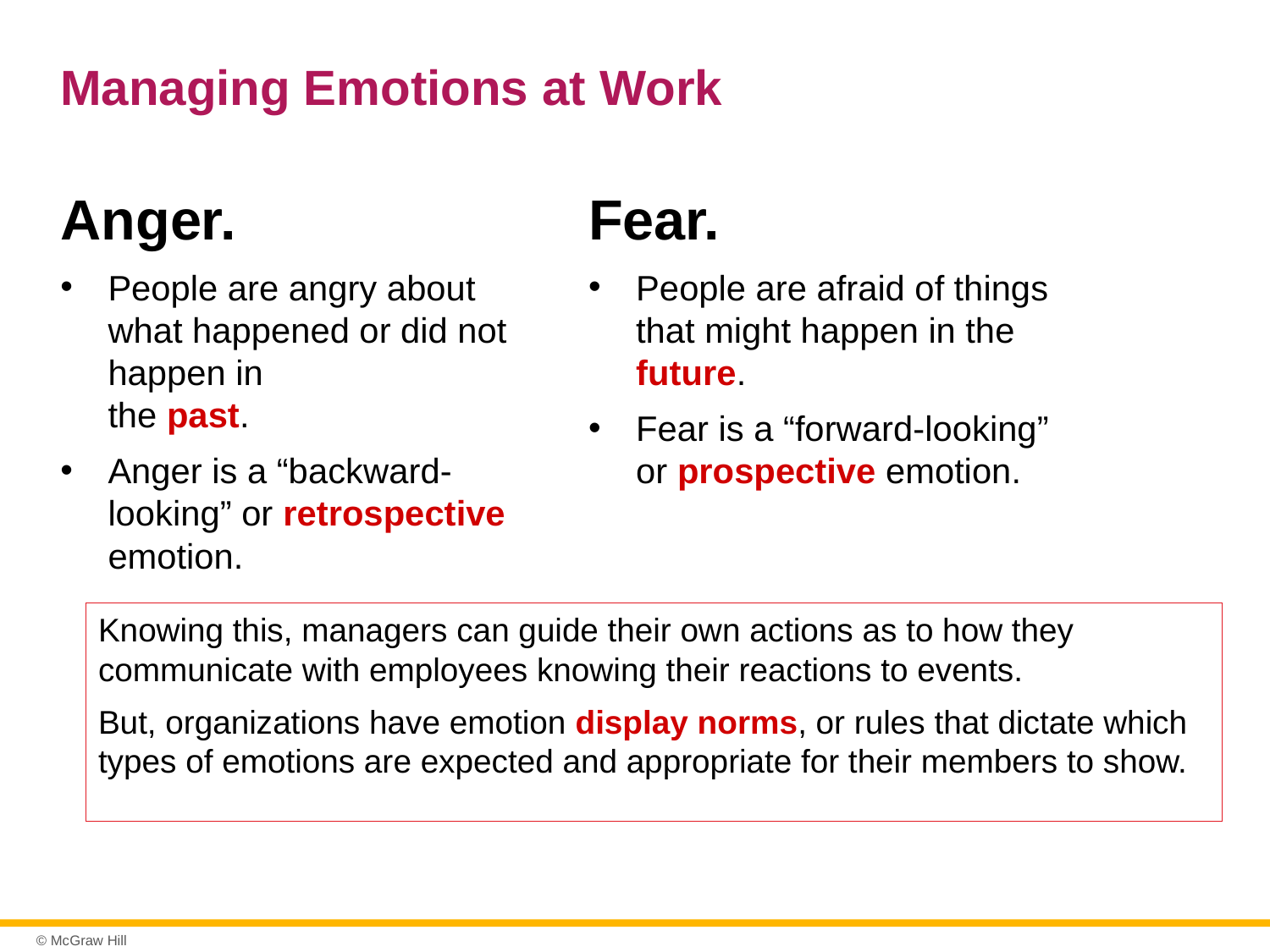

# Managing Emotions at Work
Fear.
People are afraid of things that might happen in the future.
Fear is a “forward-looking” or prospective emotion.
Anger.
People are angry about what happened or did not happen in
the past.
Anger is a “backward-looking” or retrospective emotion.

Knowing this, managers can guide their own actions as to how they communicate with employees knowing their reactions to events.
But, organizations have emotion display norms, or rules that dictate which types of emotions are expected and appropriate for their members to show.